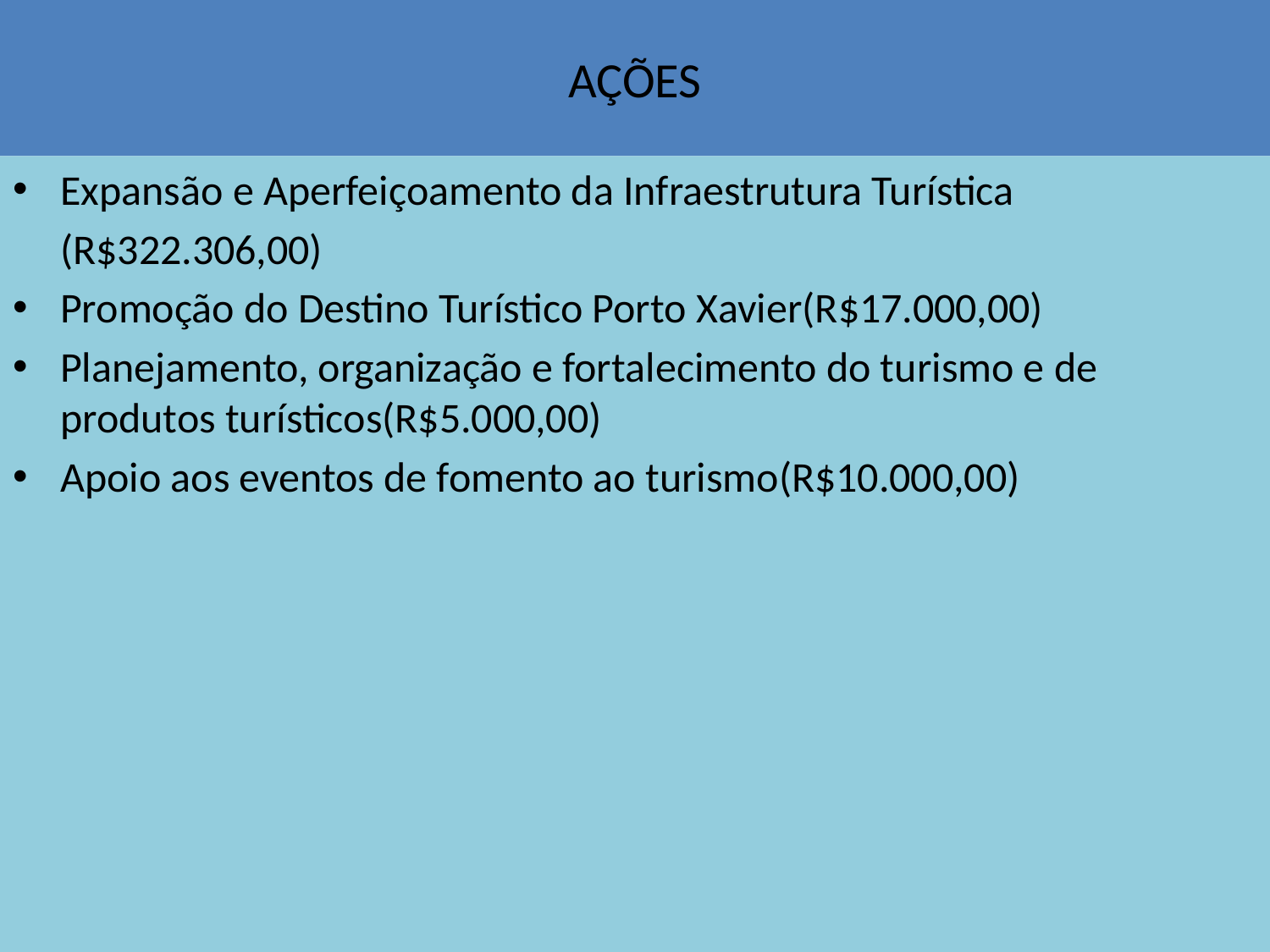

# AÇÕES
Expansão e Aperfeiçoamento da Infraestrutura Turística
     (R$322.306,00)
Promoção do Destino Turístico Porto Xavier(R$17.000,00)
Planejamento, organização e fortalecimento do turismo e de produtos turísticos(R$5.000,00)
Apoio aos eventos de fomento ao turismo(R$10.000,00)